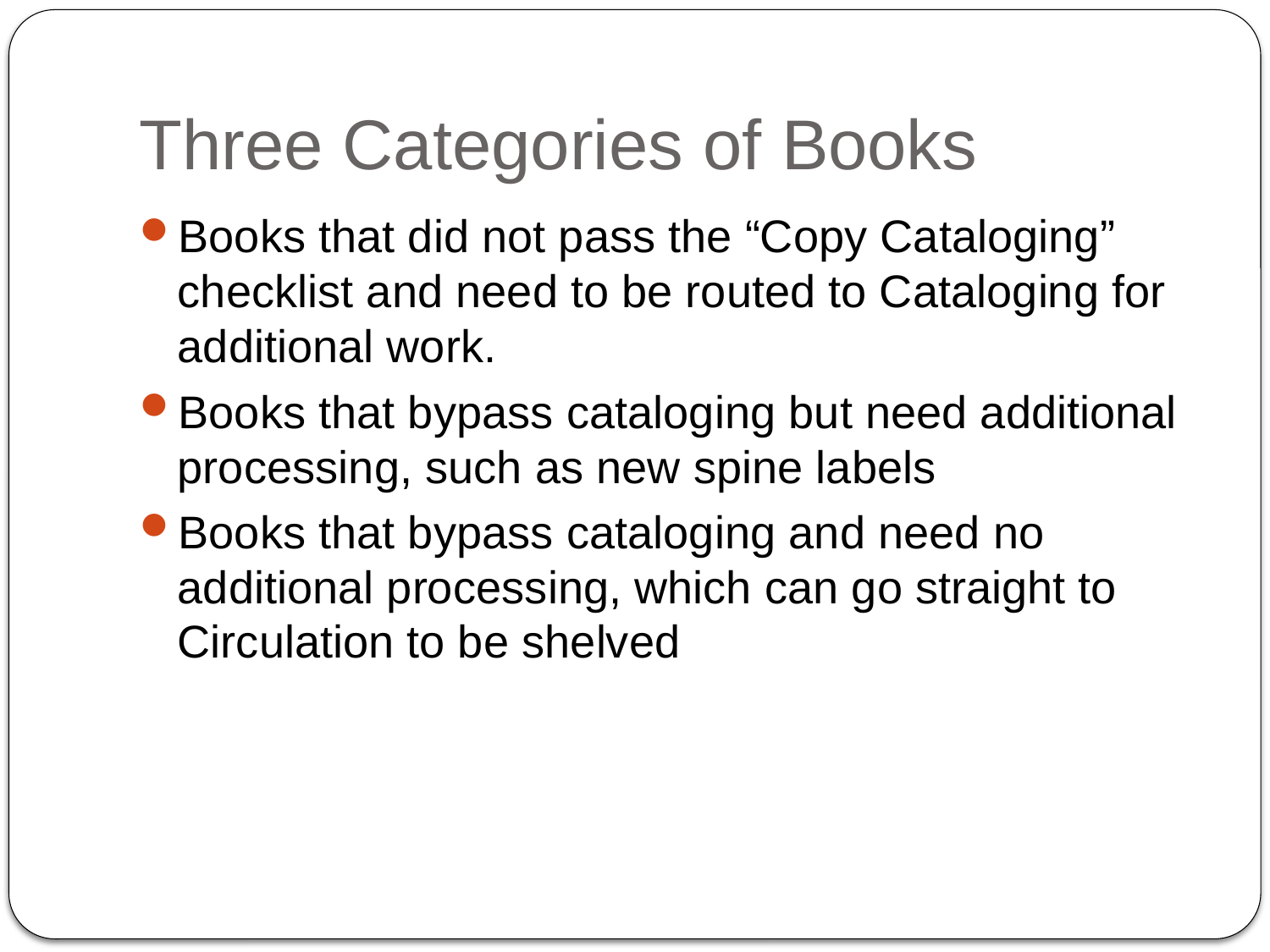

# Three Categories of Books
Books that did not pass the “Copy Cataloging” checklist and need to be routed to Cataloging for additional work.
Books that bypass cataloging but need additional processing, such as new spine labels
Books that bypass cataloging and need no additional processing, which can go straight to Circulation to be shelved